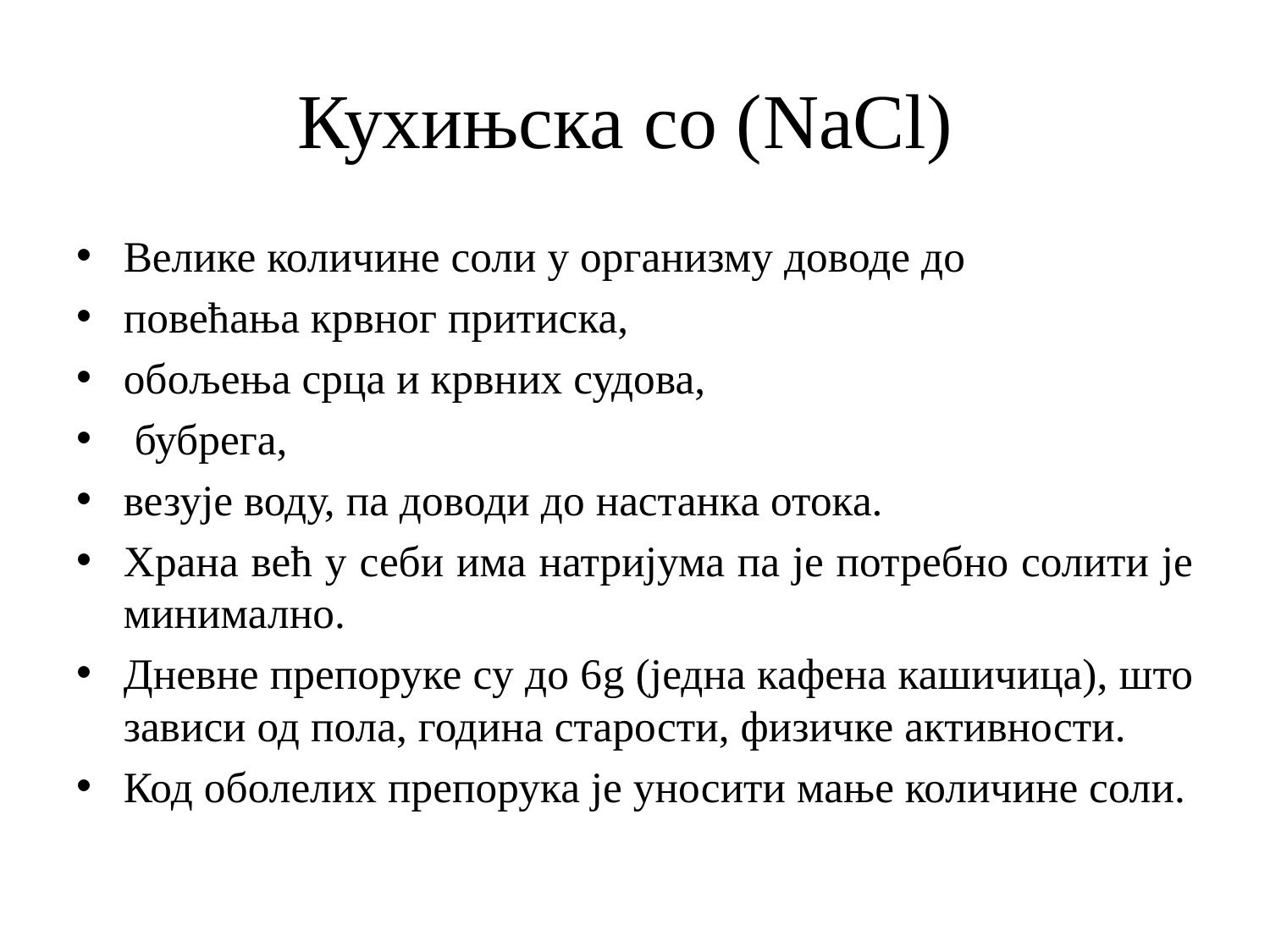

# Кухињска со (NaCl)
Велике количине соли у организму доводе до
повећања крвног притиска,
обољења срца и крвних судова,
 бубрега,
везује воду, па доводи до настанка отока.
Храна већ у себи има натријума па је потребно солити је минимално.
Дневне препоруке су до 6g (једна кафена кашичица), што зависи од пола, година старости, физичке активности.
Код оболелих препорука је уносити мање количине соли.